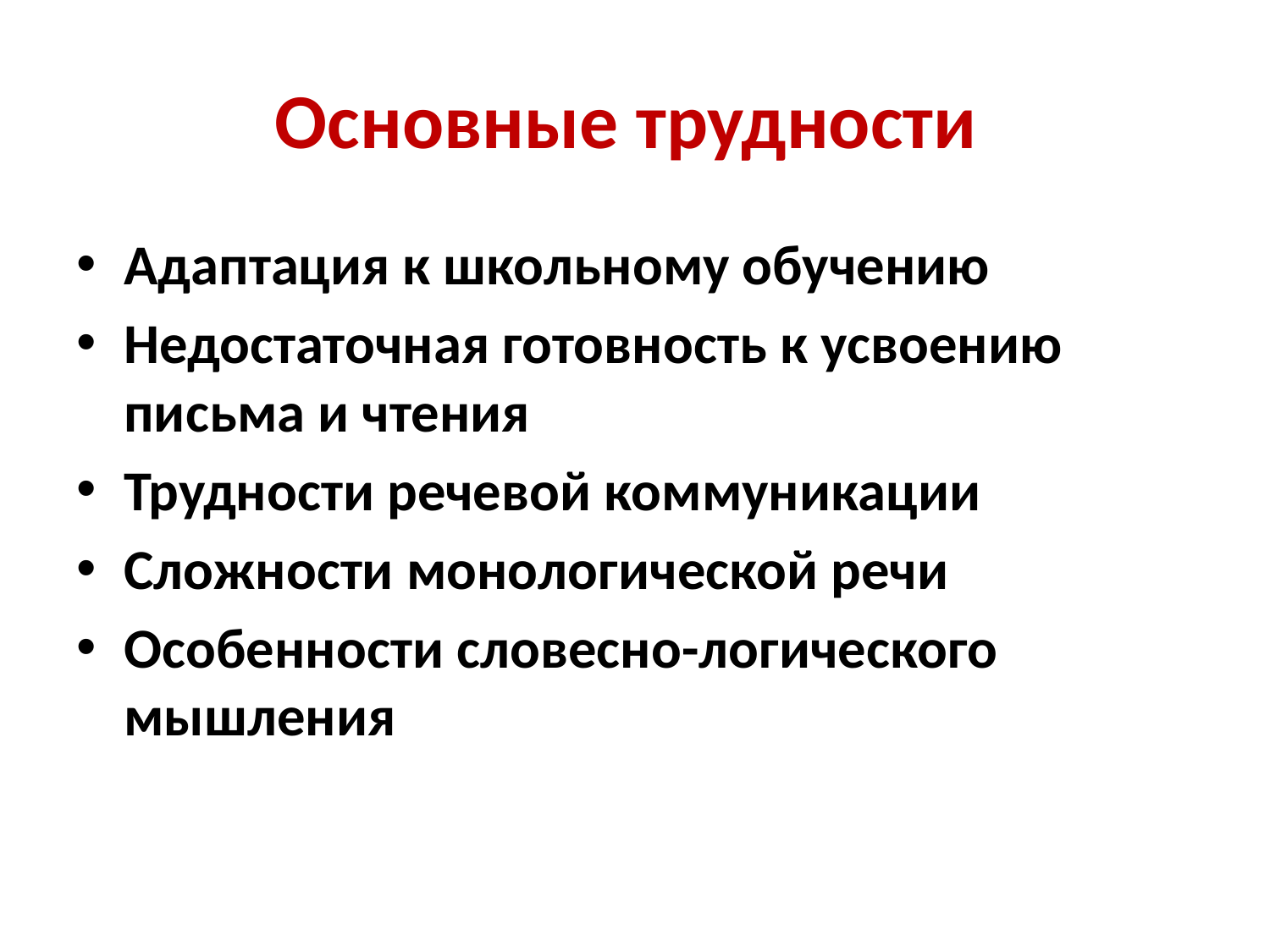

# Основные трудности
Адаптация к школьному обучению
Недостаточная готовность к усвоению письма и чтения
Трудности речевой коммуникации
Сложности монологической речи
Особенности словесно-логического мышления